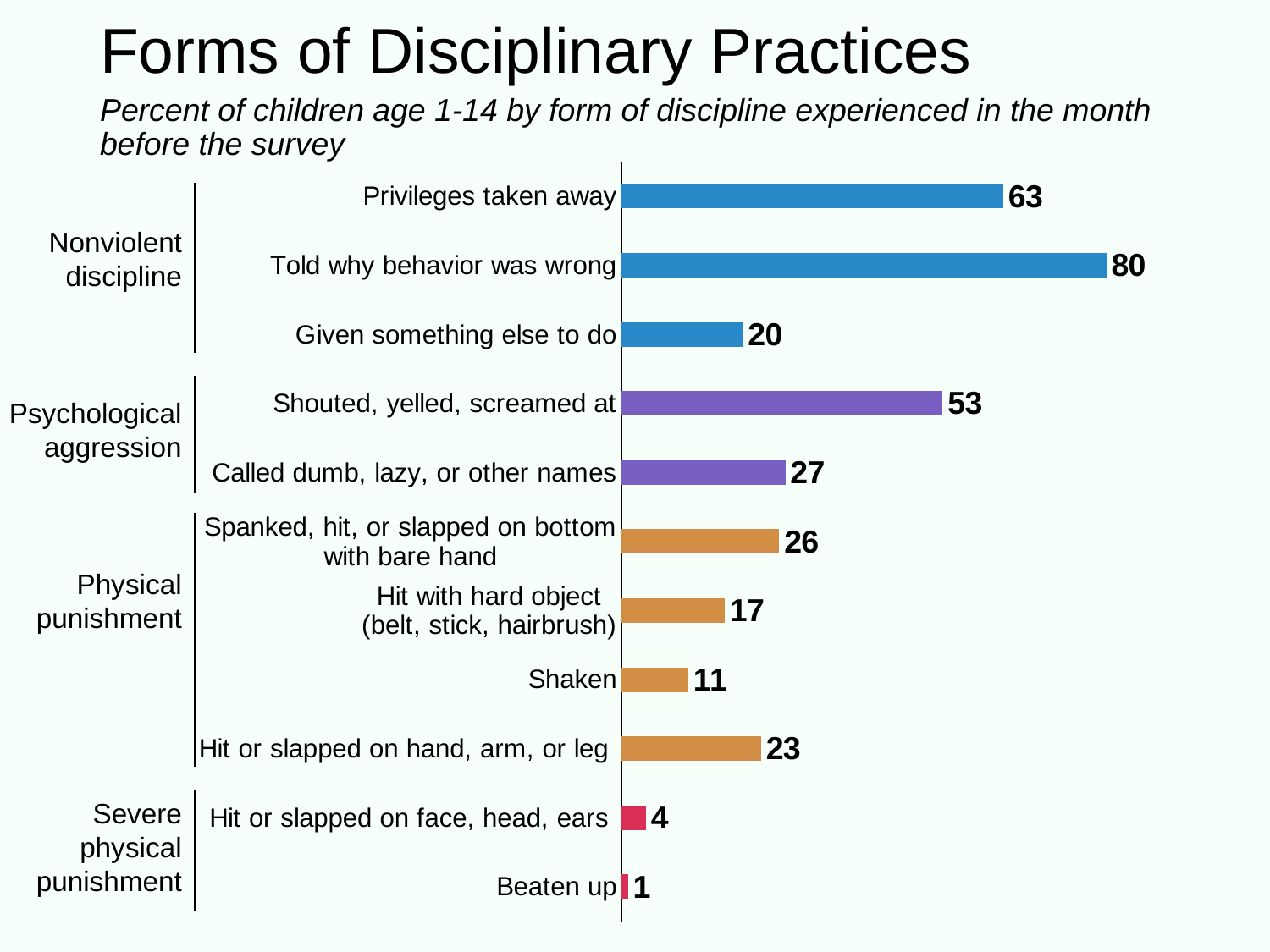

# Forms of Disciplinary Practices
Percent of children age 1-14 by form of discipline experienced in the month before the survey

### Chart

| Category | Column3 |
|---|---|
| Beaten up | 1.0 |
| Hit or slapped on face, head, ears  | 4.0 |
| Hit or slapped on hand, arm, or leg  | 23.0 |
| Shaken | 11.0 |
| Hit with hard object
(belt, stick, hairbrush) | 17.0 |
| Spanked, hit, or slapped on bottom
with bare hand | 26.0 |
| Called dumb, lazy, or other names | 27.0 |
| Shouted, yelled, screamed at | 53.0 |
| Given something else to do | 20.0 |
| Told why behavior was wrong | 80.0 |
| Privileges taken away | 63.0 |
Nonviolent discipline
Psychological aggression
Physical punishment
Severe physical punishment